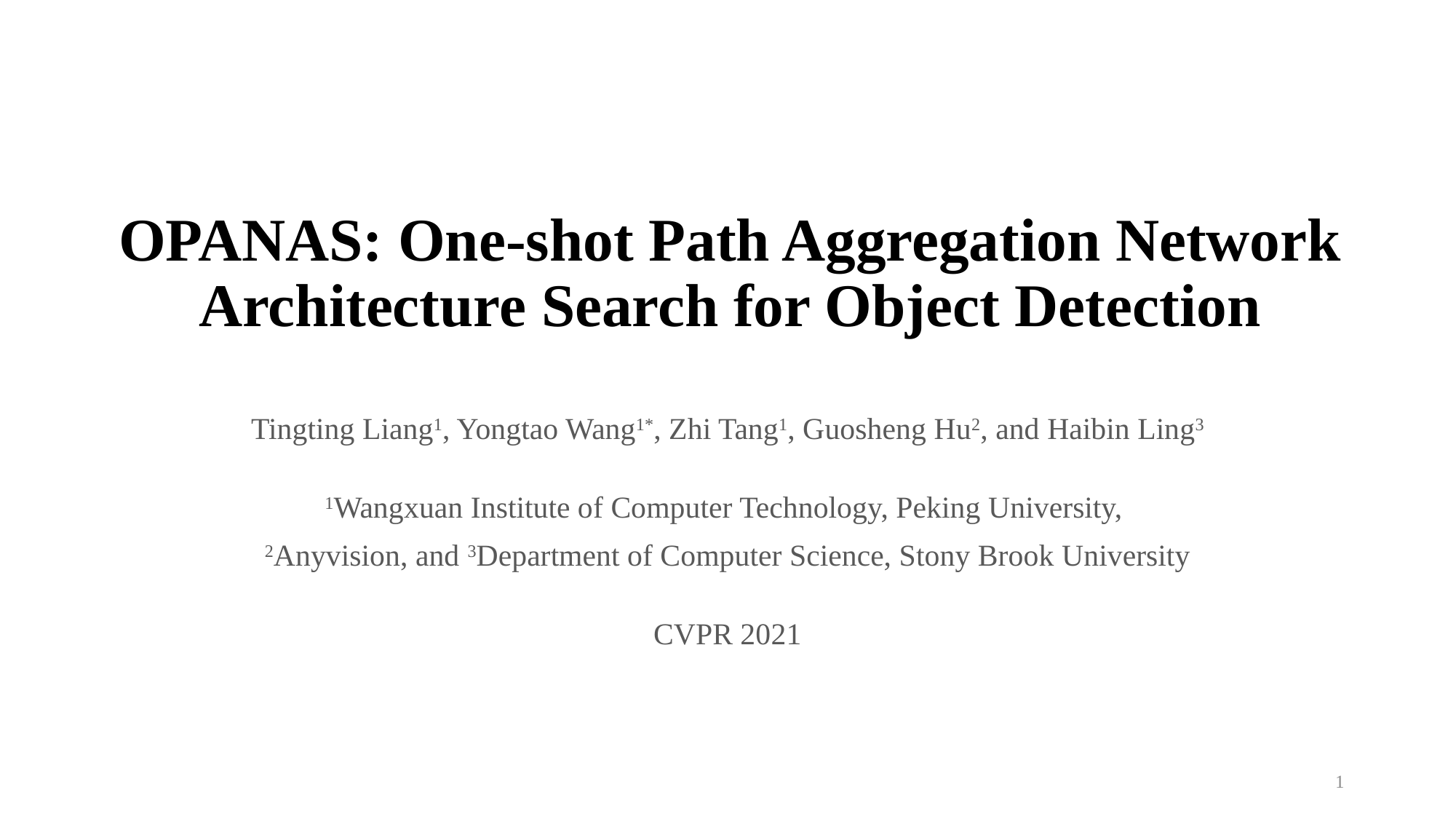

# OPANAS: One-shot Path Aggregation Network Architecture Search for Object Detection

Tingting Liang1, Yongtao Wang1*, Zhi Tang1, Guosheng Hu2, and Haibin Ling3

1Wangxuan Institute of Computer Technology, Peking University,
2Anyvision, and 3Department of Computer Science, Stony Brook University

CVPR 2021

1